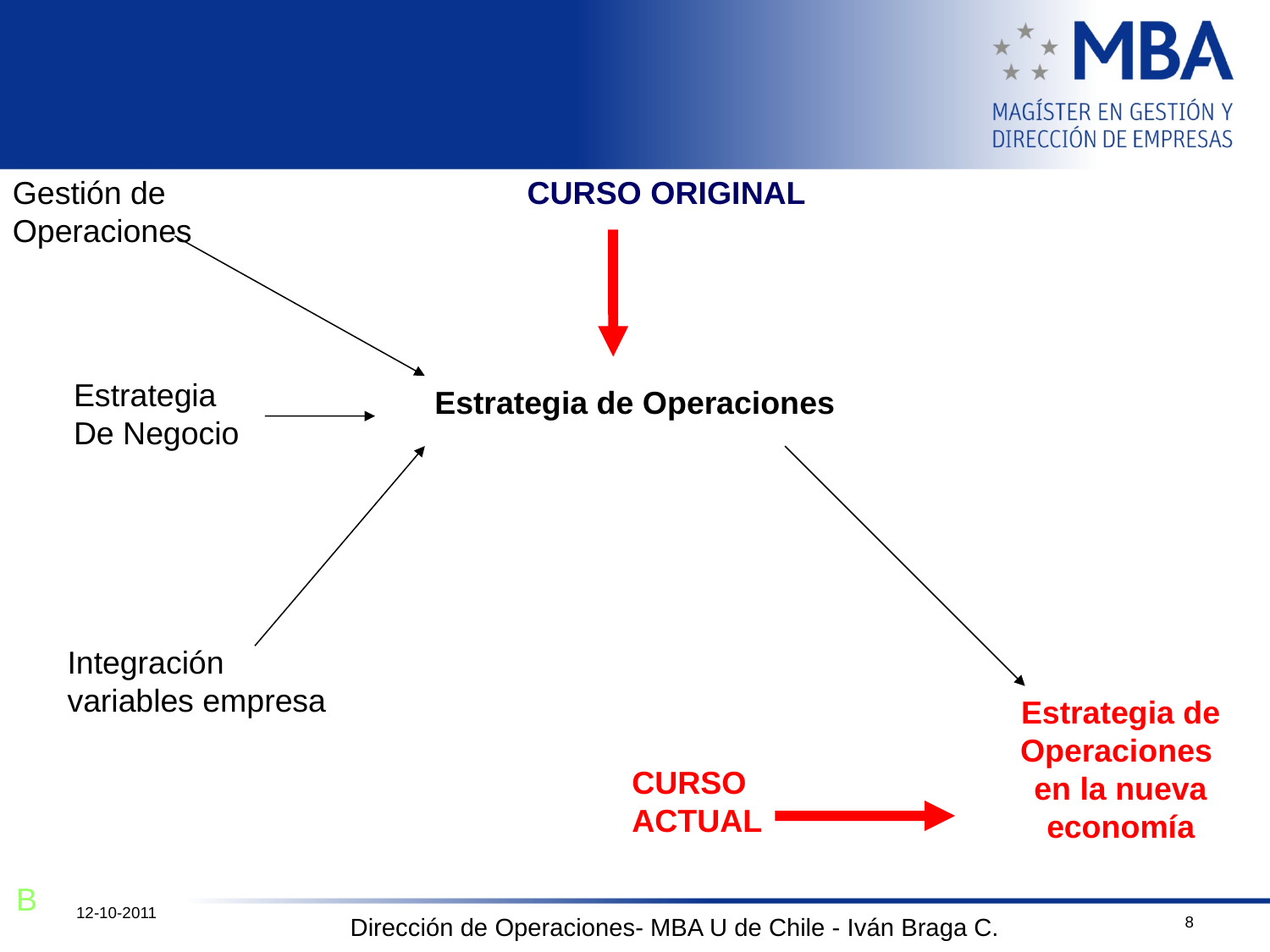

Gestión de Operaciones
CURSO ORIGINAL

Estrategia
De Negocio
Estrategia de Operaciones

Integración variables empresa
Estrategia de
Operaciones
en la nueva economía
CURSO
ACTUAL

B
12-10-2011

8